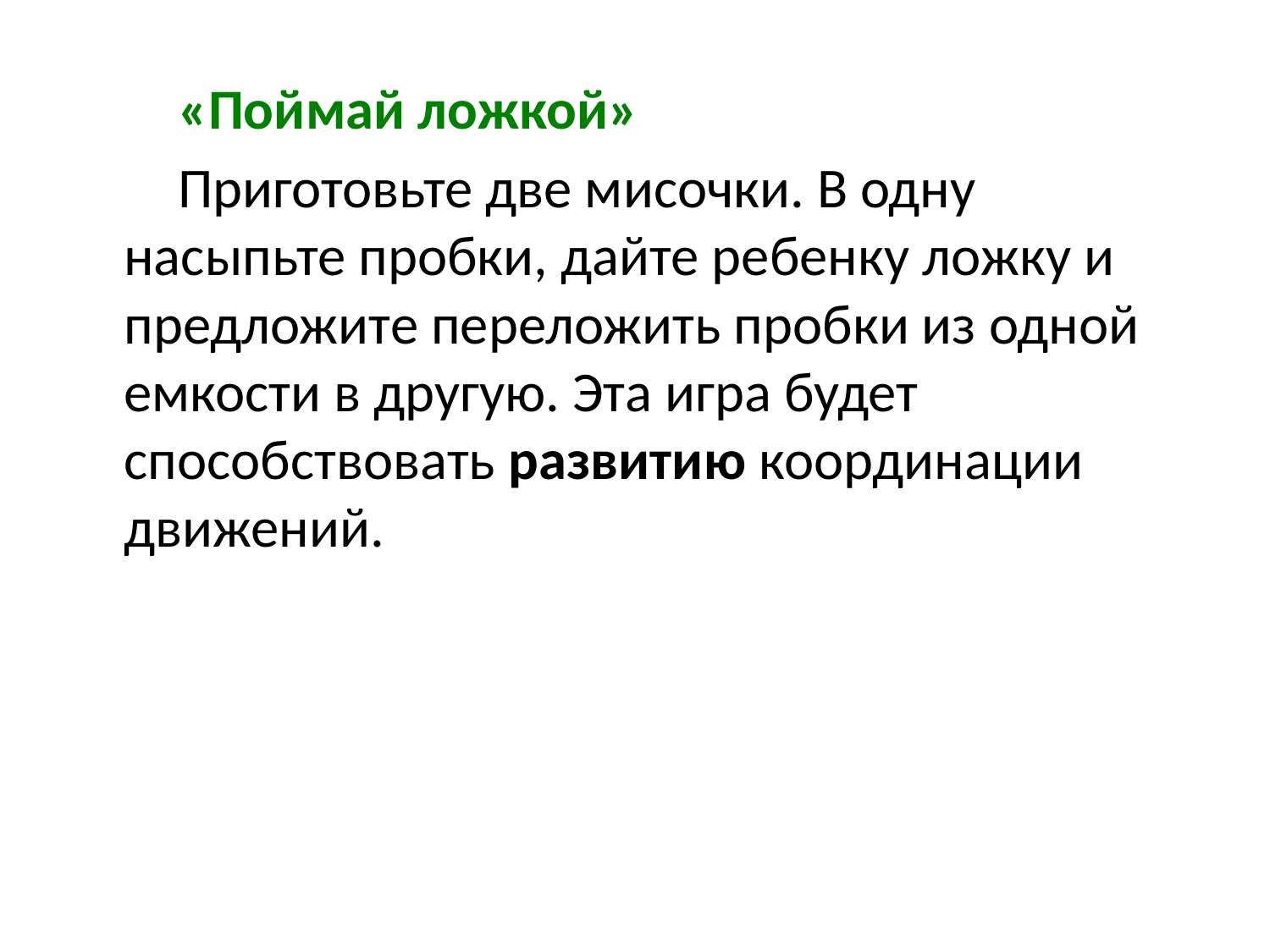

«Поймай ложкой»
        Приготовьте две мисочки. В одну насыпьте пробки, дайте ребенку ложку и предложите переложить пробки из одной емкости в другую. Эта игра будет способствовать развитию координации движений.